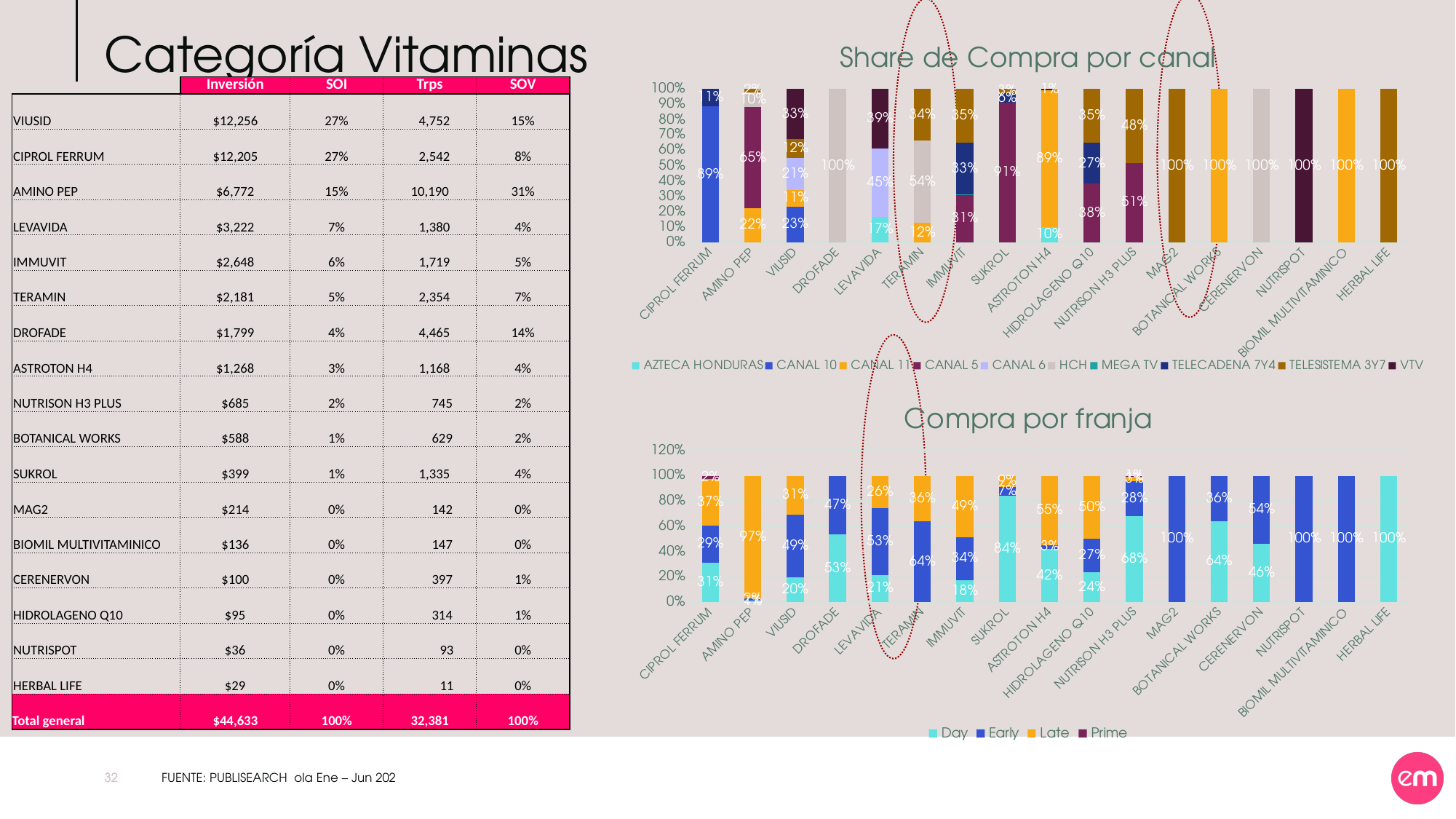

# Categoría Vitaminas

### Chart: Share de Compra por canal

| Category | AZTECA HONDURAS | CANAL 10 | CANAL 11 | CANAL 5 | CANAL 6 | HCH | MEGA TV | TELECADENA 7Y4 | TELESISTEMA 3Y7 | VTV |
|---|---|---|---|---|---|---|---|---|---|---|
| CIPROL FERRUM | None | 0.8853506803285619 | None | None | None | None | None | 0.1146493196714381 | 0.0 | None |
| AMINO PEP | None | None | 0.22304300268635358 | 0.6544128194489207 | None | 0.09767638879600464 | None | None | 0.021058404968161533 | None |
| VIUSID | None | 0.2329852608519405 | 0.11003122591080916 | None | 0.20591128381456175 | None | None | None | 0.1247431709526206 | 0.32612002698630554 |
| DROFADE | None | None | None | None | None | 1.0 | None | None | None | None |
| LEVAVIDA | 0.16532534307227828 | None | None | None | 0.446662113806434 | None | None | None | None | 0.3880125431212877 |
| TERAMIN | None | None | 0.12480875395635165 | None | None | 0.5381589939307391 | None | None | 0.3370322521129092 | None |
| IMMUVIT | None | None | None | 0.3087846813762603 | None | None | 0.005890611564923131 | 0.3332966445447636 | 0.35202806251405294 | None |
| SUKROL | None | None | None | 0.912213828779072 | None | None | None | 0.059567214927871814 | 0.028218956293056187 | None |
| ASTROTON H4 | 0.09966918142972363 | None | 0.8897711199465197 | None | None | None | None | None | None | 0.010559698623756756 |
| HIDROLAGENO Q10 | None | None | None | 0.38229532314680986 | None | None | None | 0.2653339871980177 | 0.35237068965517243 | None |
| NUTRISON H3 PLUS | None | None | None | 0.514518353278931 | None | None | None | None | 0.4844315832898026 | None |
| MAG2 | None | None | None | None | None | None | None | None | 1.0 | None |
| BOTANICAL WORKS | None | None | 1.0 | None | None | None | None | None | None | None |
| CERENERVON | None | None | None | None | None | 1.0 | None | None | None | None |
| NUTRISPOT | None | None | None | None | None | None | None | None | None | 1.0 |
| BIOMIL MULTIVITAMINICO | None | None | 1.0 | None | None | None | None | None | None | None |
| HERBAL LIFE | None | None | None | None | None | None | None | None | 1.0 | None |
|  | Inversión | SOI | Trps | SOV |
| --- | --- | --- | --- | --- |
| VIUSID | $12,256 | 27% | 4,752 | 15% |
| CIPROL FERRUM | $12,205 | 27% | 2,542 | 8% |
| AMINO PEP | $6,772 | 15% | 10,190 | 31% |
| LEVAVIDA | $3,222 | 7% | 1,380 | 4% |
| IMMUVIT | $2,648 | 6% | 1,719 | 5% |
| TERAMIN | $2,181 | 5% | 2,354 | 7% |
| DROFADE | $1,799 | 4% | 4,465 | 14% |
| ASTROTON H4 | $1,268 | 3% | 1,168 | 4% |
| NUTRISON H3 PLUS | $685 | 2% | 745 | 2% |
| BOTANICAL WORKS | $588 | 1% | 629 | 2% |
| SUKROL | $399 | 1% | 1,335 | 4% |
| MAG2 | $214 | 0% | 142 | 0% |
| BIOMIL MULTIVITAMINICO | $136 | 0% | 147 | 0% |
| CERENERVON | $100 | 0% | 397 | 1% |
| HIDROLAGENO Q10 | $95 | 0% | 314 | 1% |
| NUTRISPOT | $36 | 0% | 93 | 0% |
| HERBAL LIFE | $29 | 0% | 11 | 0% |
| Total general | $44,633 | 100% | 32,381 | 100% |

### Chart: Compra por franja

| Category | Day | Early | Late | Prime |
|---|---|---|---|---|
| CIPROL FERRUM | 0.3137091579126417 | 0.29355891084306646 | 0.3686080379083946 | 0.024123893335897283 |
| AMINO PEP | 0.013783156217588327 | 0.015131407494558234 | 0.9690777488395185 | None |
| VIUSID | 0.19565275060388898 | 0.4947090902671317 | 0.3091387019309641 | None |
| DROFADE | 0.5339166425785373 | 0.4660833574214626 | None | None |
| LEVAVIDA | 0.21305083292490884 | 0.5298872513851174 | 0.2570619156899739 | None |
| TERAMIN | None | 0.6375307524681688 | 0.3600800806007302 | None |
| IMMUVIT | 0.17503227789963546 | 0.33668281353984253 | 0.4882849085605221 | None |
| SUKROL | 0.8441489415381515 | 0.06806488724092065 | 0.087786171220928 | None |
| ASTROTON H4 | 0.41953219544386144 | 0.03260236948081576 | 0.5478654350753227 | None |
| HIDROLAGENO Q10 | 0.23511382407598574 | 0.2658643919058434 | 0.49902178401817093 | None |
| NUTRISON H3 PLUS | 0.6804709566967904 | 0.2788124031920321 | 0.03314145125328408 | 0.007575188857893505 |
| MAG2 | None | 1.0 | None | None |
| BOTANICAL WORKS | 0.6407928338443457 | 0.35920716615565423 | None | None |
| CERENERVON | 0.46071396684663135 | 0.5392860331533685 | None | None |
| NUTRISPOT | None | 1.0 | None | None |
| BIOMIL MULTIVITAMINICO | None | 1.0 | None | None |
| HERBAL LIFE | 1.0 | None | None | None |
FUENTE: PUBLISEARCH  ola Ene – Jun 202

32
32